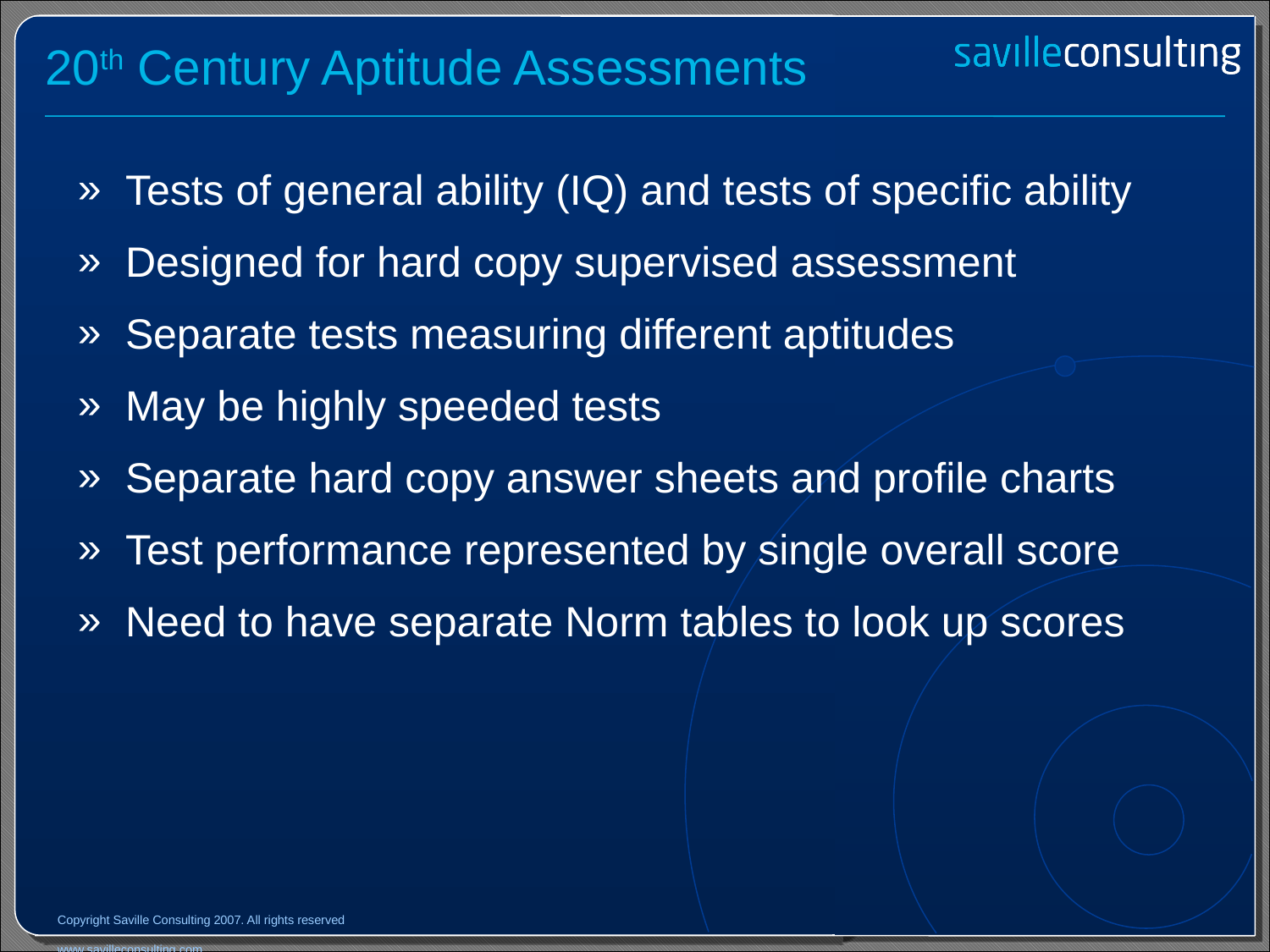

# 20th Century Aptitude Assessments
Tests of general ability (IQ) and tests of specific ability
Designed for hard copy supervised assessment
Separate tests measuring different aptitudes
May be highly speeded tests
Separate hard copy answer sheets and profile charts
Test performance represented by single overall score
Need to have separate Norm tables to look up scores